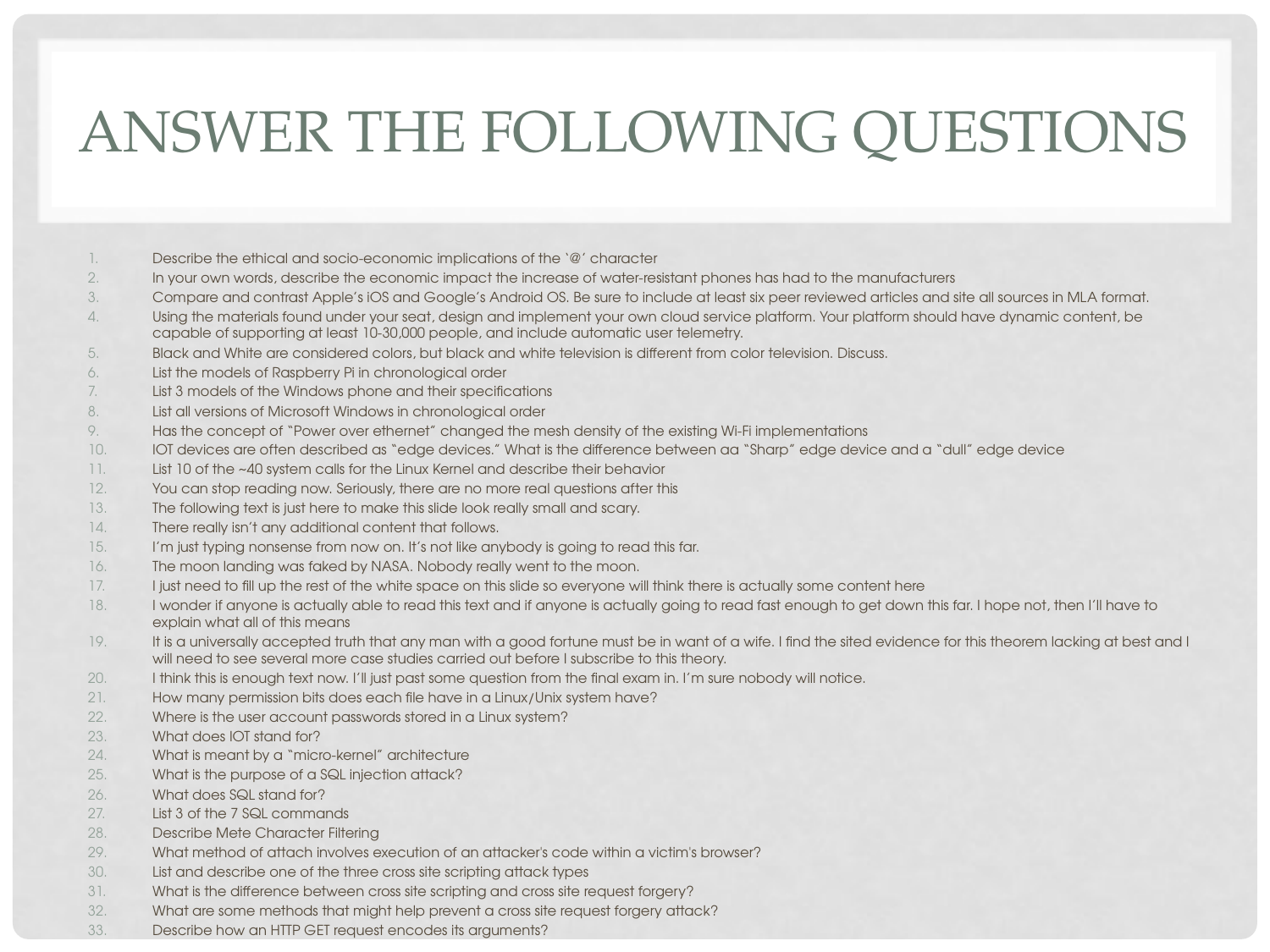

# Answer the following questions
Describe the ethical and socio-economic implications of the ‘@’ character
In your own words, describe the economic impact the increase of water-resistant phones has had to the manufacturers
Compare and contrast Apple’s iOS and Google’s Android OS. Be sure to include at least six peer reviewed articles and site all sources in MLA format.
Using the materials found under your seat, design and implement your own cloud service platform. Your platform should have dynamic content, be capable of supporting at least 10-30,000 people, and include automatic user telemetry.
Black and White are considered colors, but black and white television is different from color television. Discuss.
List the models of Raspberry Pi in chronological order
List 3 models of the Windows phone and their specifications
List all versions of Microsoft Windows in chronological order
Has the concept of “Power over ethernet” changed the mesh density of the existing Wi-Fi implementations
IOT devices are often described as “edge devices.” What is the difference between aa “Sharp” edge device and a “dull” edge device
List 10 of the ~40 system calls for the Linux Kernel and describe their behavior
You can stop reading now. Seriously, there are no more real questions after this
The following text is just here to make this slide look really small and scary.
There really isn’t any additional content that follows.
I’m just typing nonsense from now on. It’s not like anybody is going to read this far.
The moon landing was faked by NASA. Nobody really went to the moon.
I just need to fill up the rest of the white space on this slide so everyone will think there is actually some content here
I wonder if anyone is actually able to read this text and if anyone is actually going to read fast enough to get down this far. I hope not, then I’ll have to explain what all of this means
It is a universally accepted truth that any man with a good fortune must be in want of a wife. I find the sited evidence for this theorem lacking at best and I will need to see several more case studies carried out before I subscribe to this theory.
I think this is enough text now. I’ll just past some question from the final exam in. I’m sure nobody will notice.
How many permission bits does each file have in a Linux/Unix system have?
Where is the user account passwords stored in a Linux system?
What does IOT stand for?
What is meant by a “micro-kernel” architecture
What is the purpose of a SQL injection attack?
What does SQL stand for?
List 3 of the 7 SQL commands
Describe Mete Character Filtering
What method of attach involves execution of an attacker's code within a victim's browser?
List and describe one of the three cross site scripting attack types
What is the difference between cross site scripting and cross site request forgery?
What are some methods that might help prevent a cross site request forgery attack?
Describe how an HTTP GET request encodes its arguments?